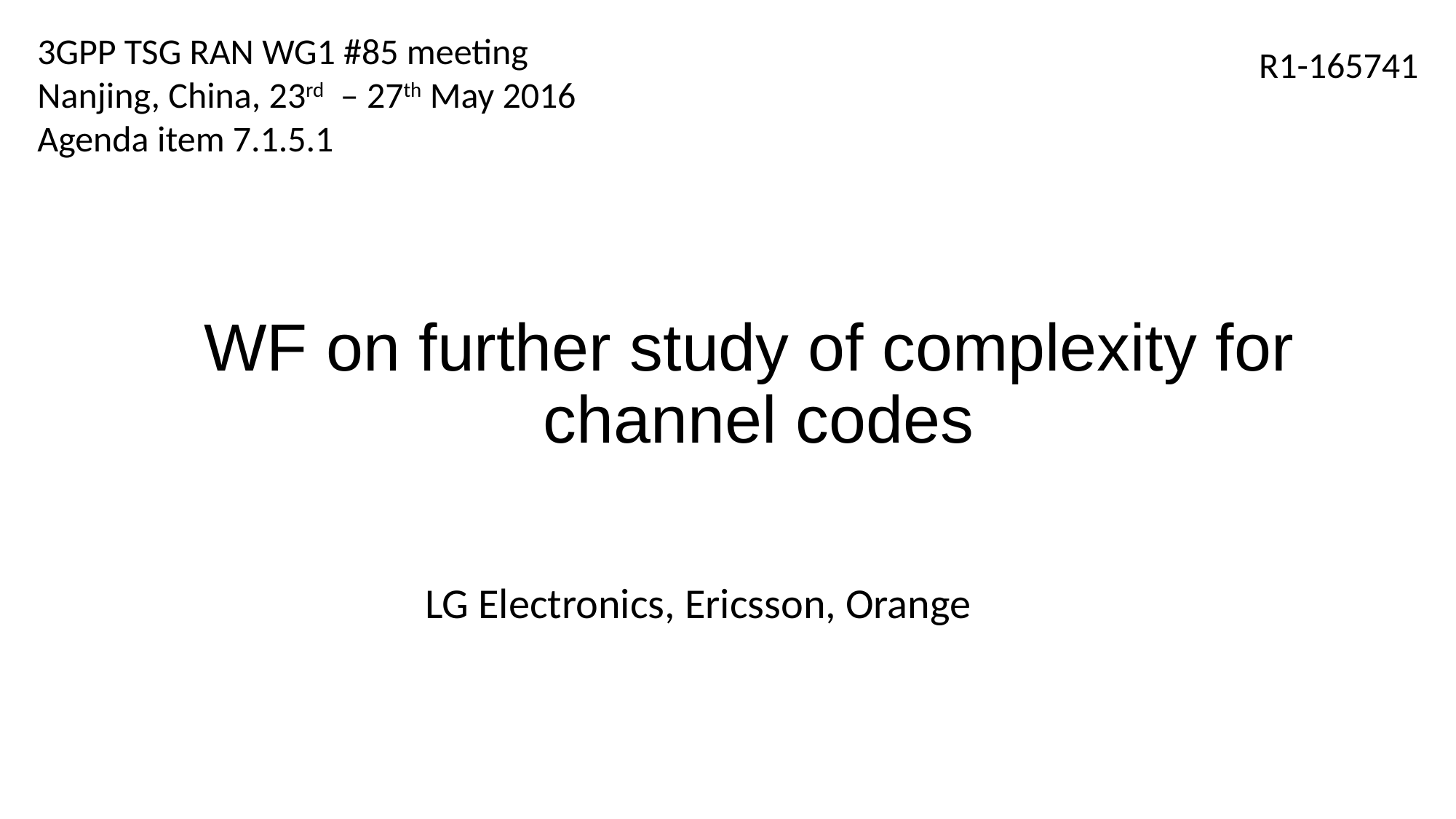

3GPP TSG RAN WG1 #85 meeting
Nanjing, China, 23rd  – 27th May 2016
Agenda item 7.1.5.1
R1-165741
# WF on further study of complexity for channel codes
LG Electronics, Ericsson, Orange